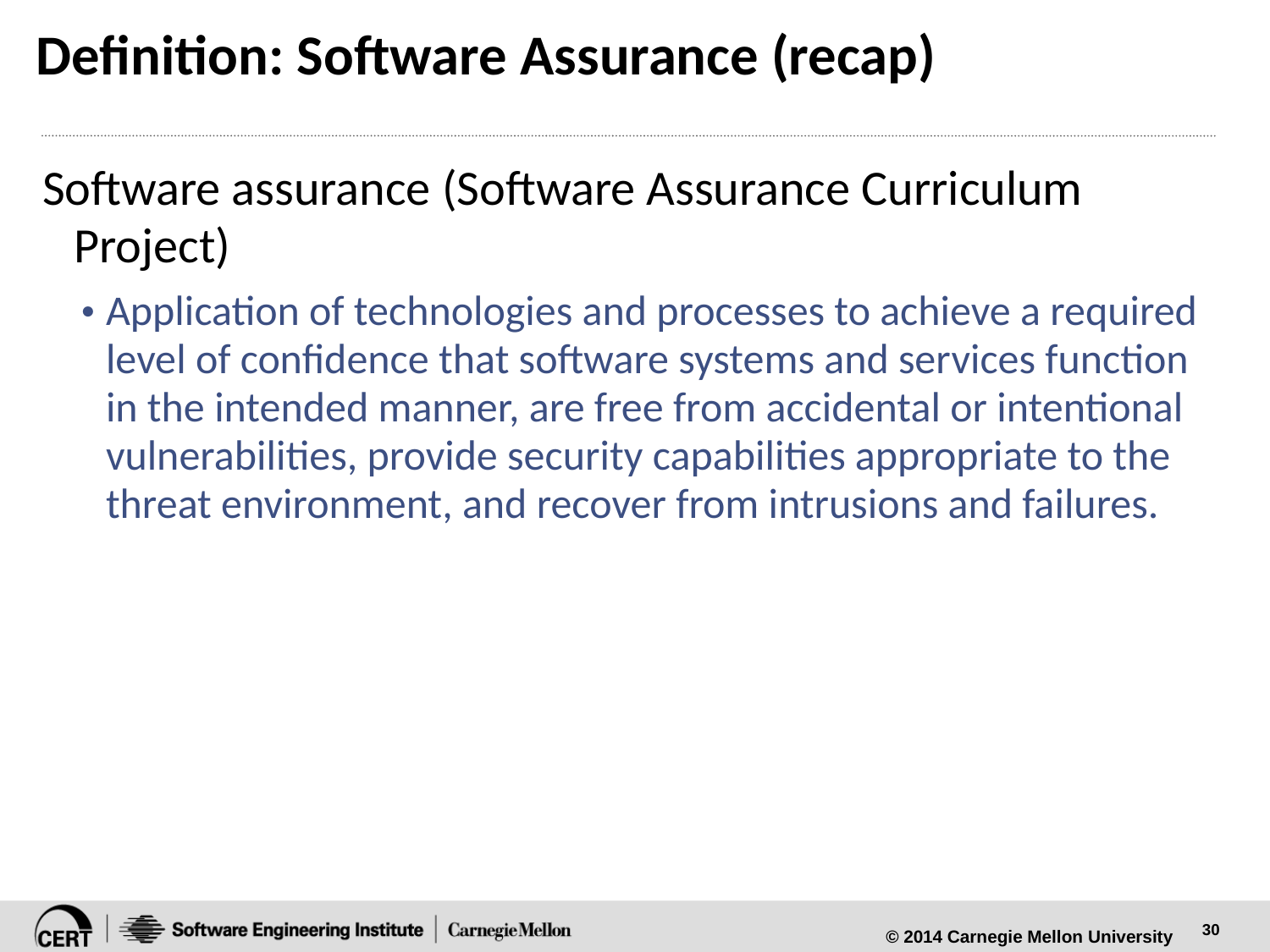

# Definition: Software Assurance (recap)
Software assurance (Software Assurance Curriculum Project)
Application of technologies and processes to achieve a required level of confidence that software systems and services function in the intended manner, are free from accidental or intentional vulnerabilities, provide security capabilities appropriate to the threat environment, and recover from intrusions and failures.